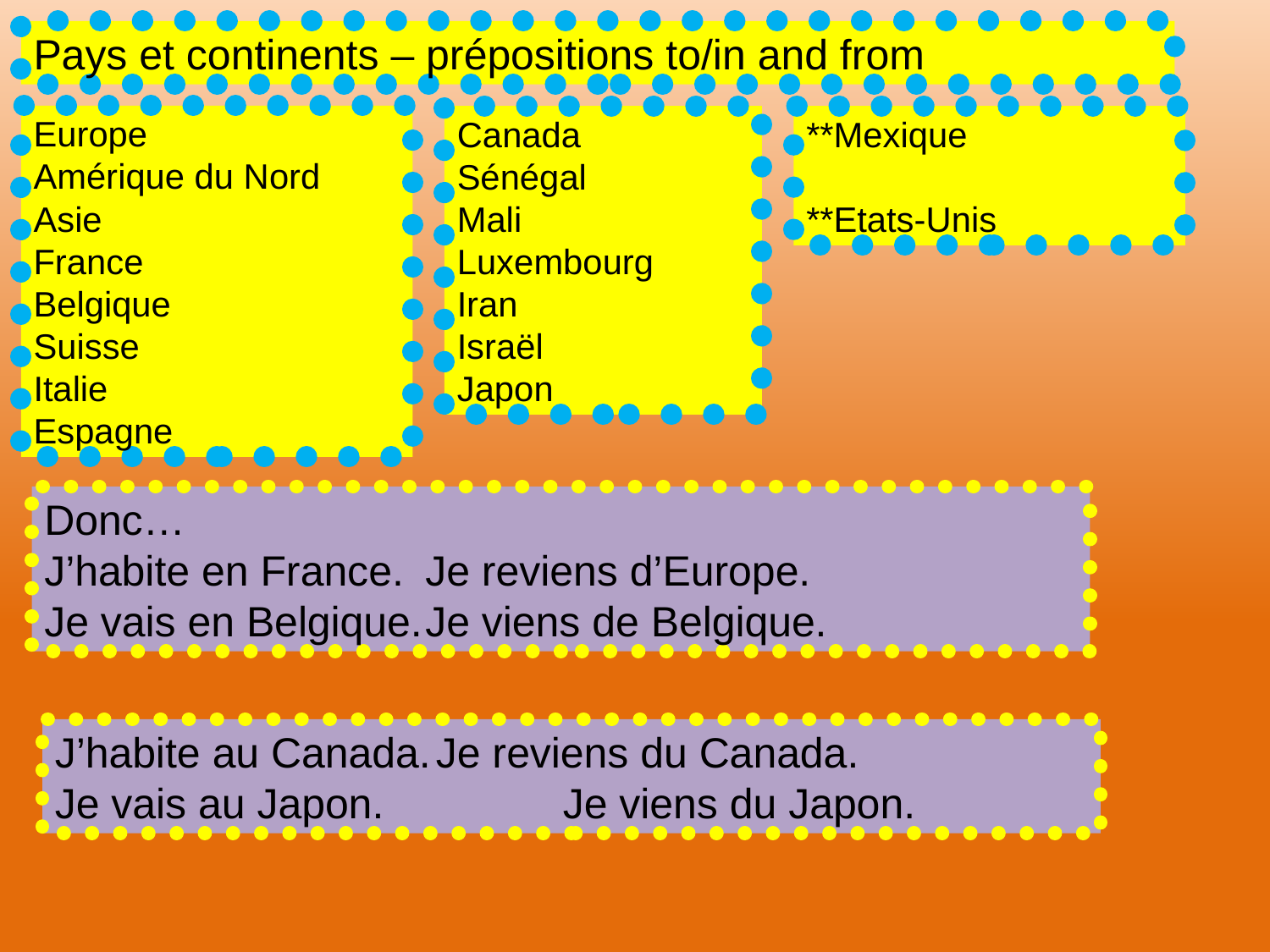

Pays et continents – prépositions to/in and from
Europe
Amérique du Nord
Asie
France
Belgique
Suisse
Italie
Espagne
Canada
Sénégal
Mali
Luxembourg
Iran
Israël
Japon
**Mexique

**Etats-Unis
Donc…
J’habite en France.	Je reviens d’Europe.
Je vais en Belgique.	Je viens de Belgique.
J’habite au Canada.	Je reviens du Canada.
Je vais au Japon.		Je viens du Japon.